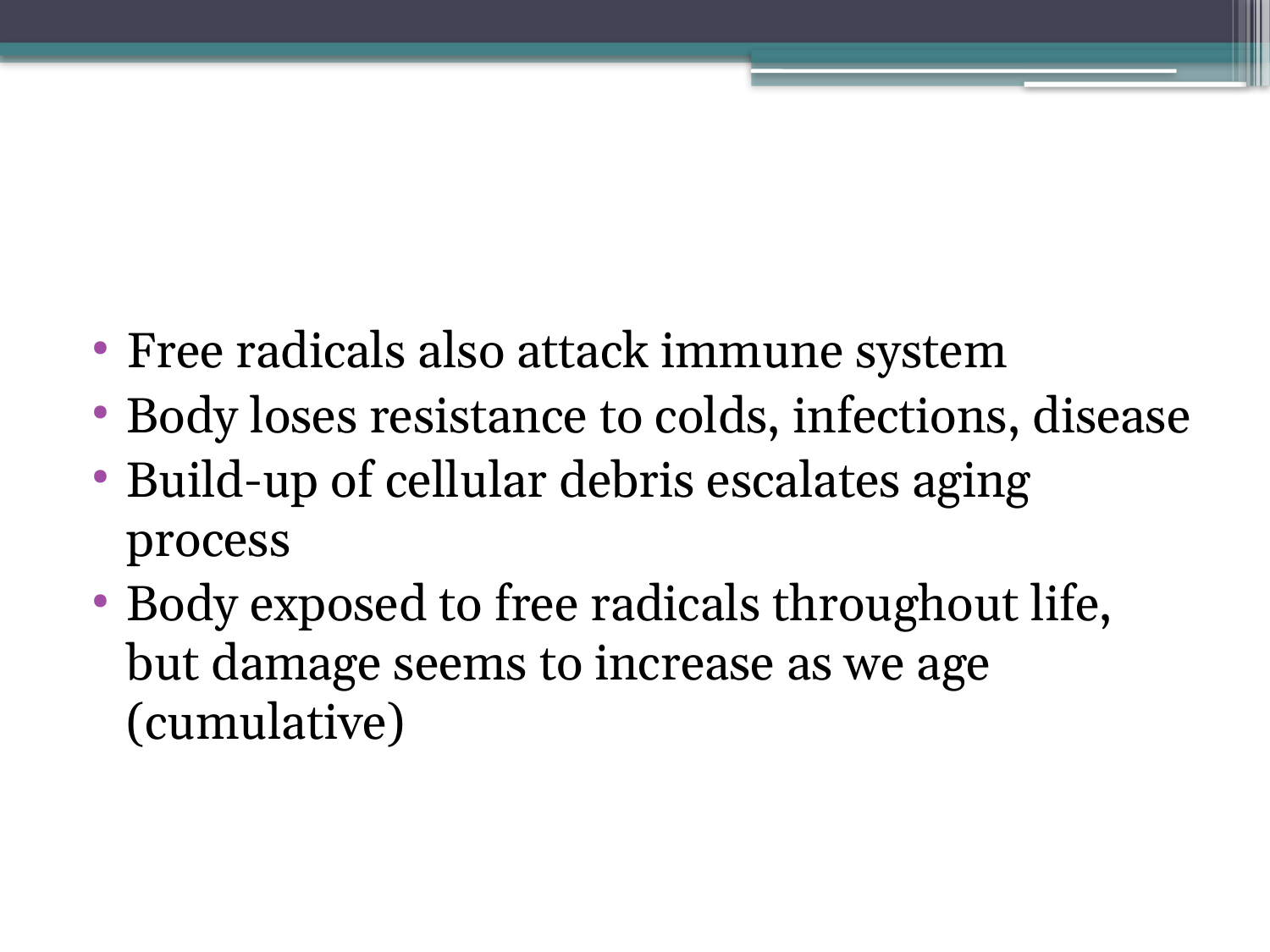

#
Free radicals also attack immune system
Body loses resistance to colds, infections, disease
Build-up of cellular debris escalates aging process
Body exposed to free radicals throughout life, but damage seems to increase as we age (cumulative)